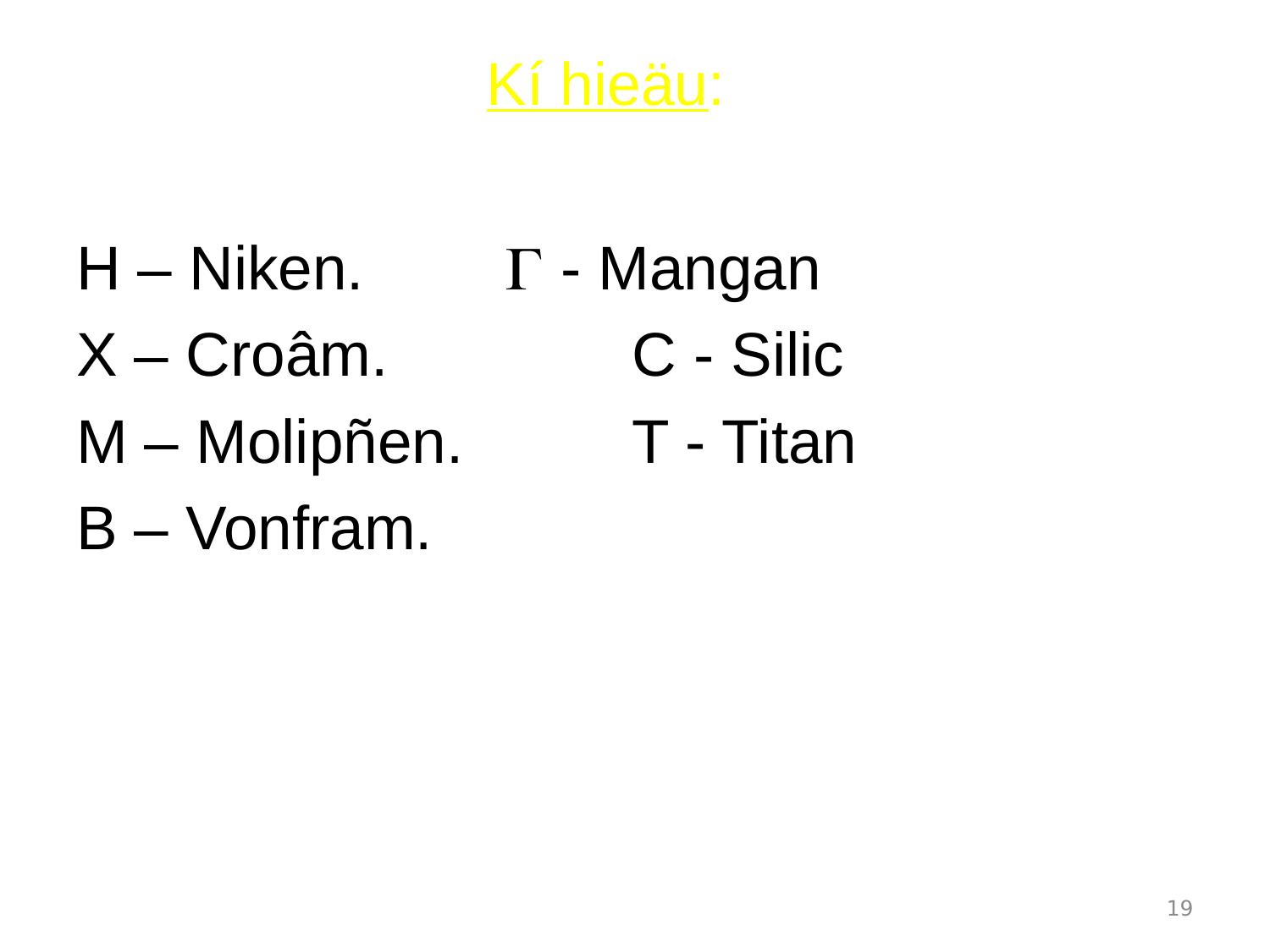

# Kí hieäu:
H – Niken.		Γ - Mangan
X – Croâm.		C - Silic
M – Molipñen.		T - Titan
B – Vonfram.

19